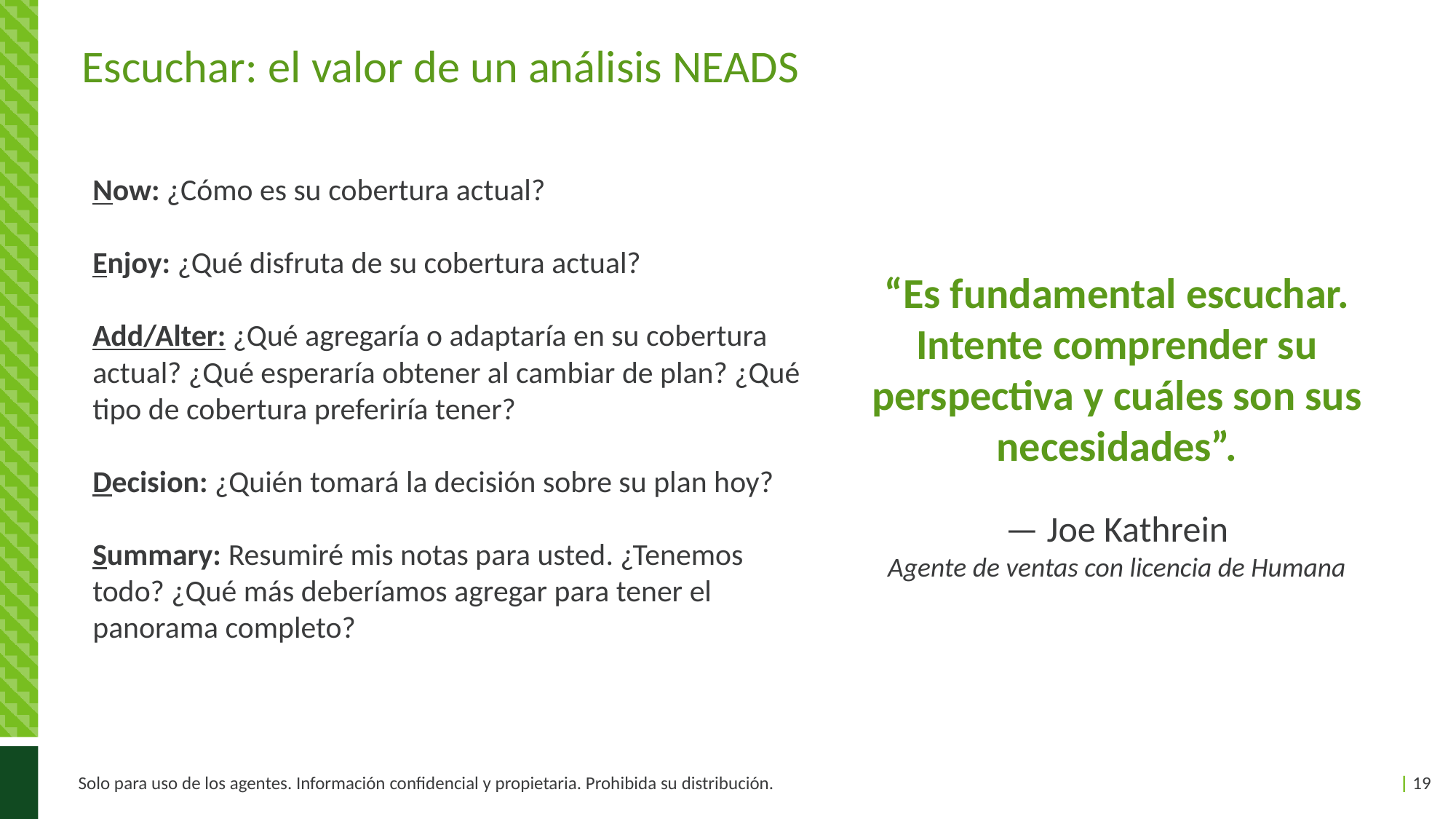

# Escuchar: el valor de un análisis NEADS
Now: ¿Cómo es su cobertura actual?

Enjoy: ¿Qué disfruta de su cobertura actual?

Add/Alter: ¿Qué agregaría o adaptaría en su cobertura actual? ¿Qué esperaría obtener al cambiar de plan? ¿Qué tipo de cobertura preferiría tener?

Decision: ¿Quién tomará la decisión sobre su plan hoy?

Summary: Resumiré mis notas para usted. ¿Tenemos todo? ¿Qué más deberíamos agregar para tener el panorama completo?
“Es fundamental escuchar. Intente comprender su perspectiva y cuáles son sus necesidades”.

— Joe Kathrein
Agente de ventas con licencia de Humana
Solo para uso de los agentes. Información confidencial y propietaria. Prohibida su distribución.
| 19